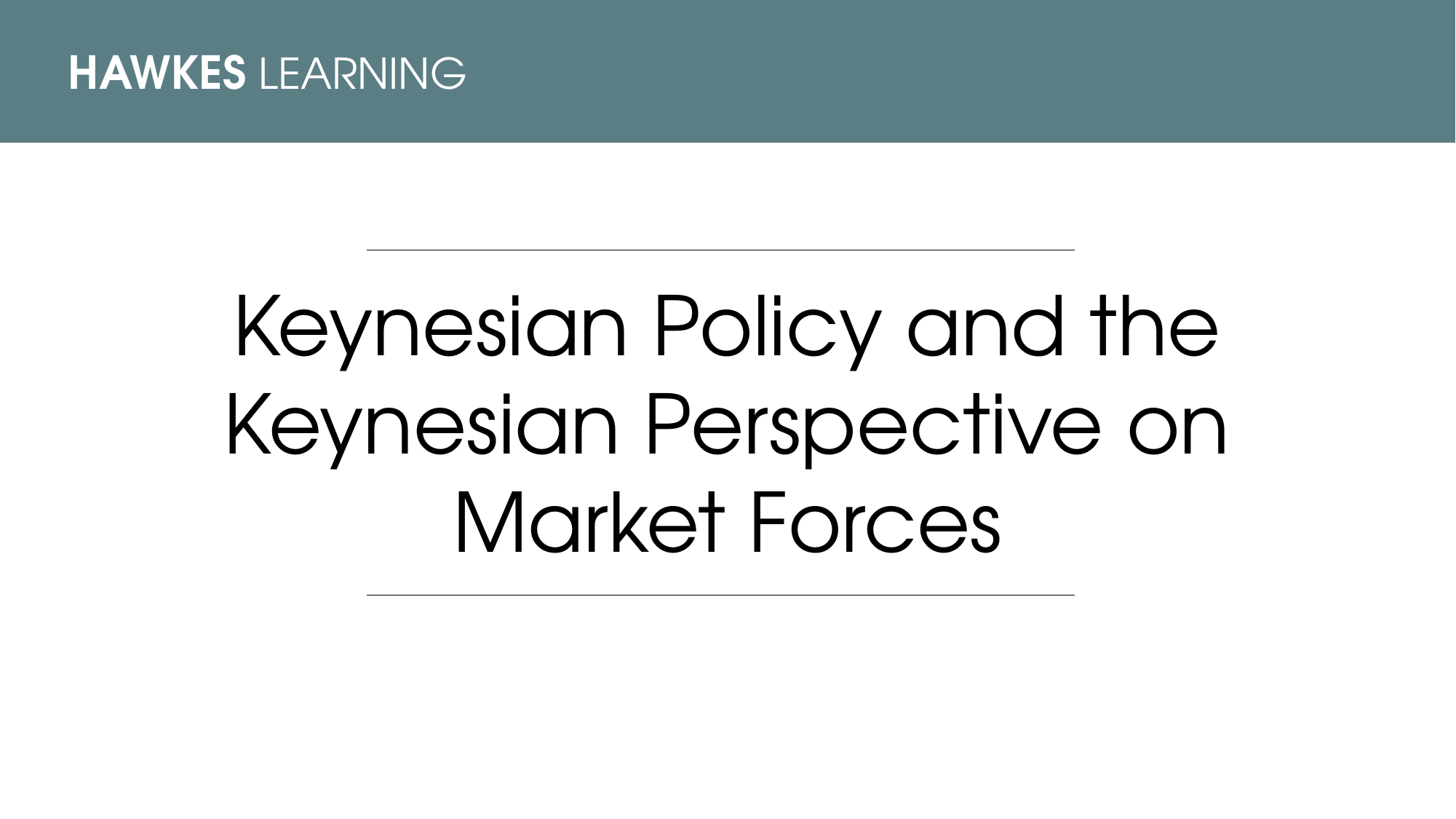

HAWKES LEARNING
Keynesian Policy and the Keynesian Perspective on Market Forces